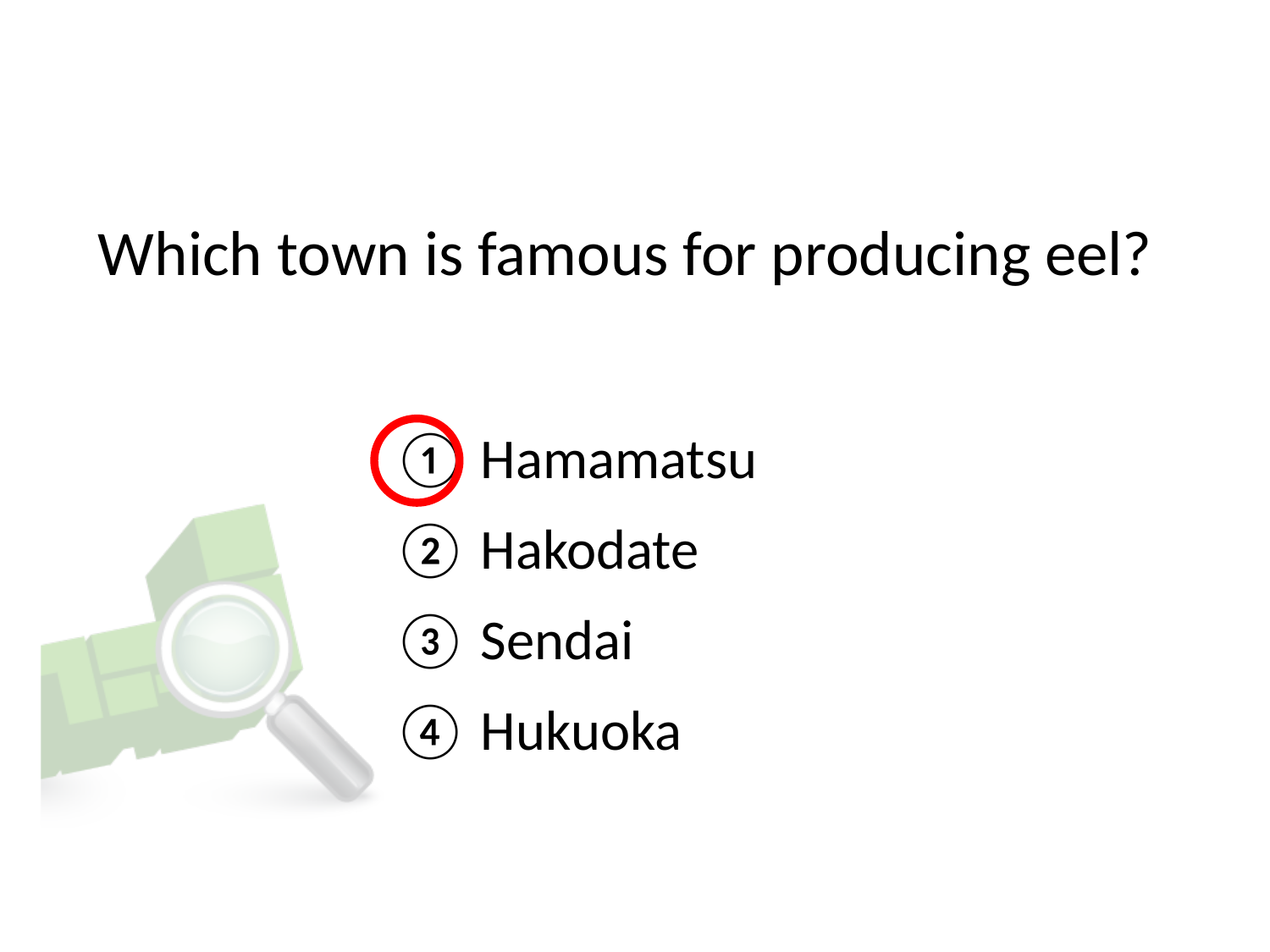

# Which town is famous for producing eel?
① Hamamatsu
② Hakodate
③ Sendai
④ Hukuoka